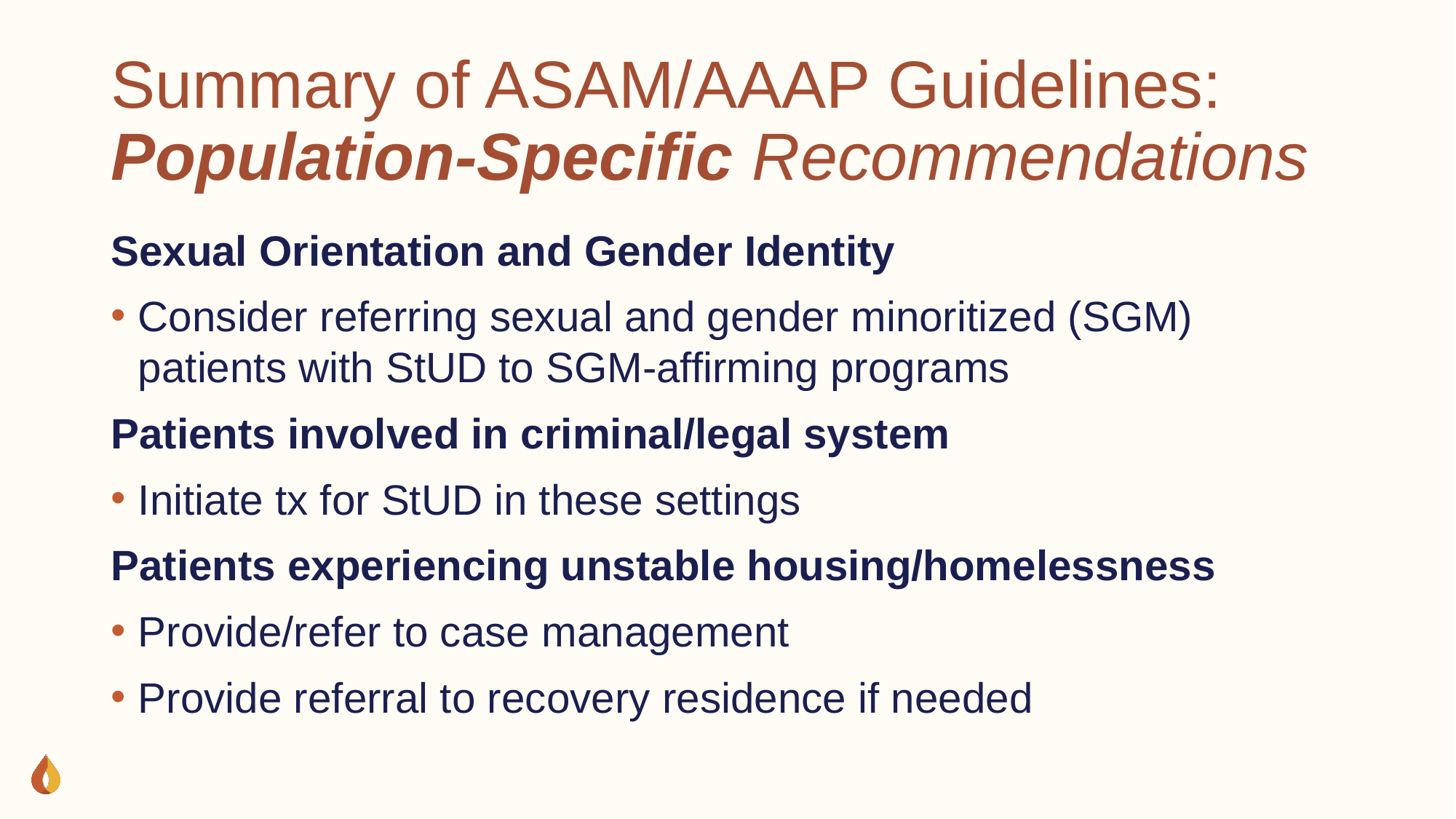

# Summary of ASAM/AAAP Guidelines: Population-Specific Recommendations
Sexual Orientation and Gender Identity
Consider referring sexual and gender minoritized (SGM) patients with StUD to SGM-affirming programs
Patients involved in criminal/legal system
Initiate tx for StUD in these settings
Patients experiencing unstable housing/homelessness
Provide/refer to case management
Provide referral to recovery residence if needed